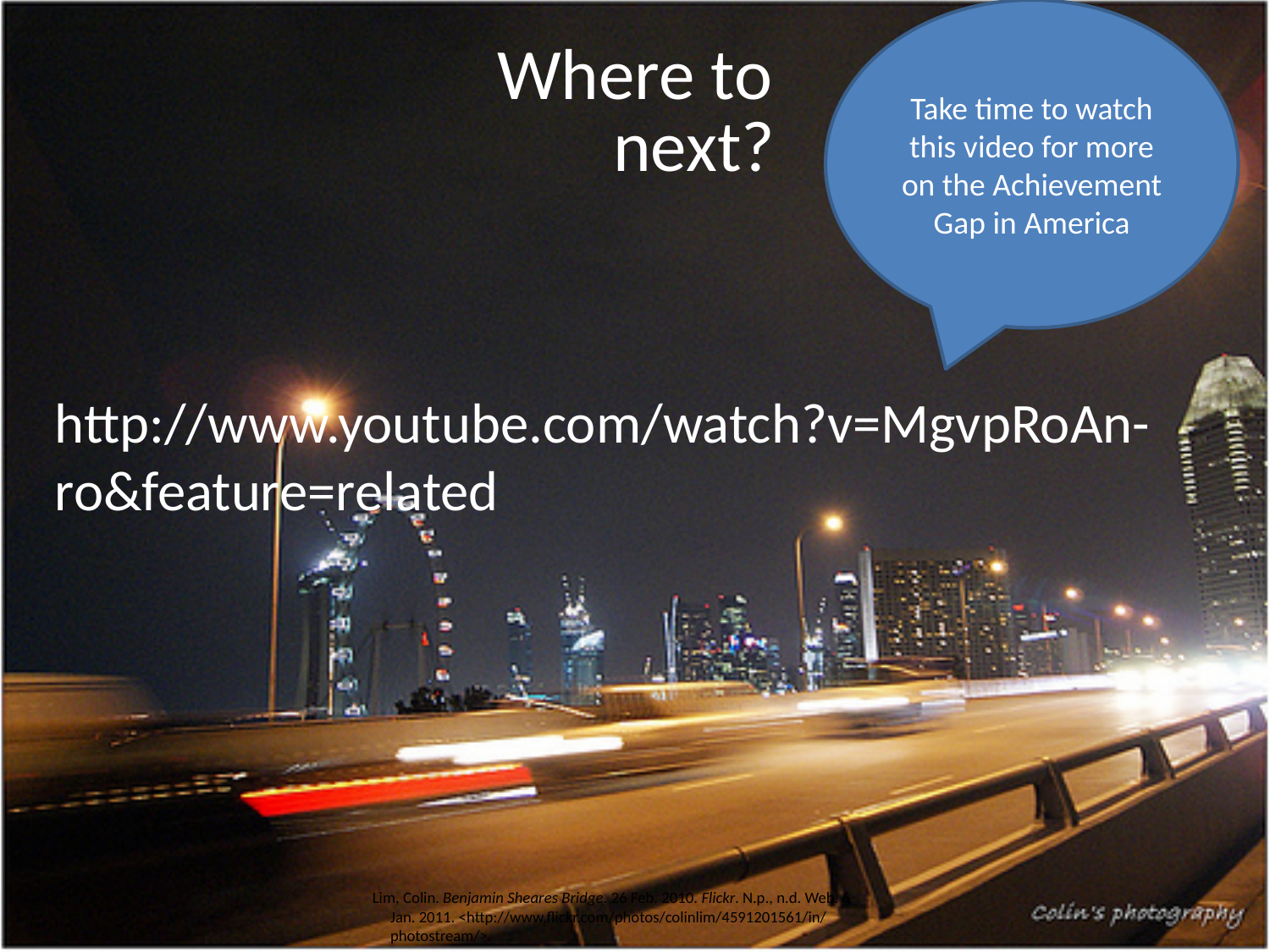

Take time to watch this video for more on the Achievement Gap in America
# Where to next?
http://www.youtube.com/watch?v=MgvpRoAn-ro&feature=related
Lim, Colin. Benjamin Sheares Bridge. 26 Feb. 2010. Flickr. N.p., n.d. Web. 6
     Jan. 2011. <http://www.flickr.com/photos/colinlim/4591201561/in/
     photostream/>.